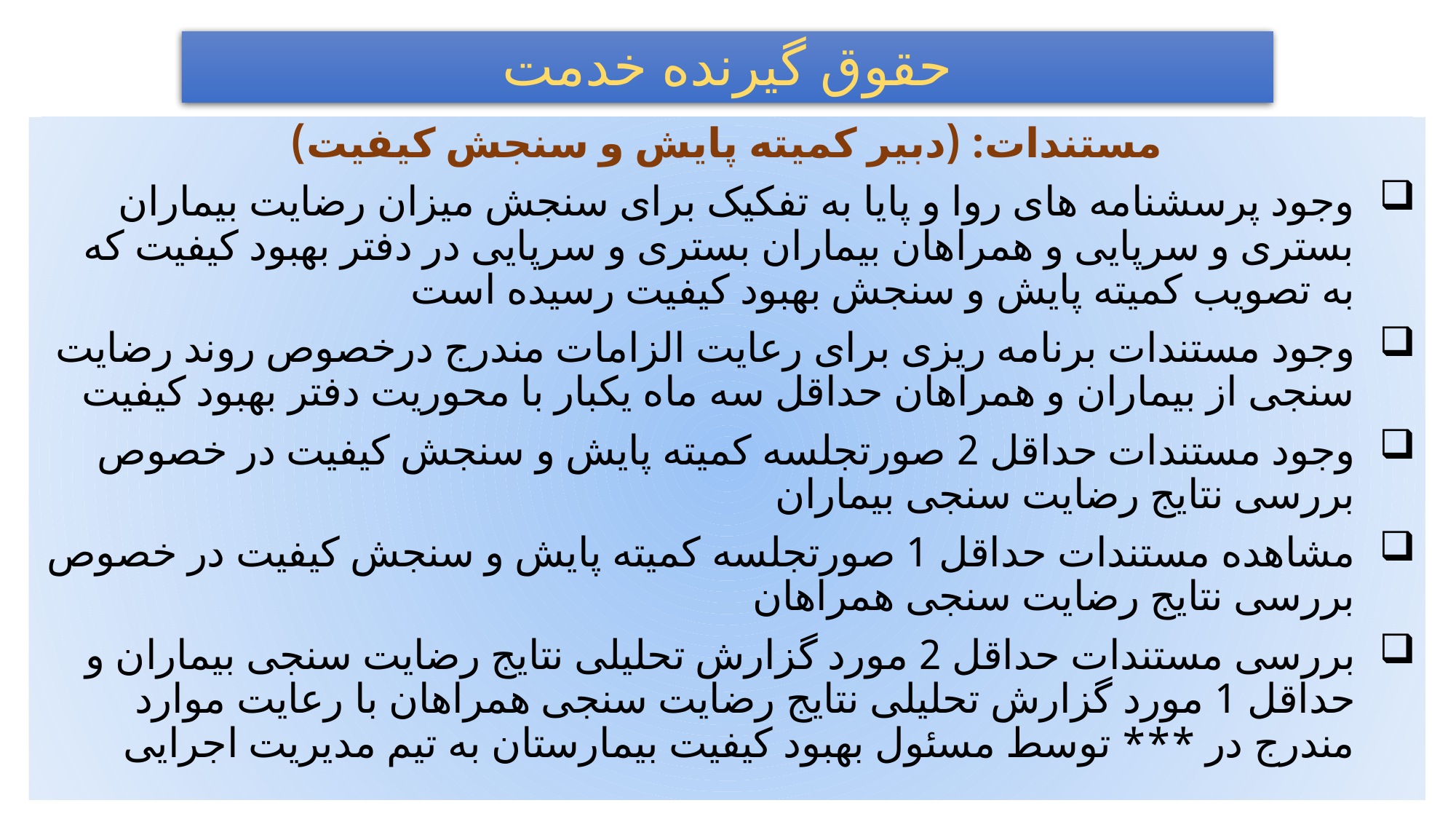

# حقوق گيرنده خدمت
مستندات: (دبیر کمیته پایش و سنجش کیفیت)
وجود پرسشنامه های روا و پایا به تفکیک برای سنجش میزان رضایت بیماران بستری و سرپایی و همراهان بیماران بستری و سرپایی در دفتر بهبود کیفیت که به تصویب کمیته پایش و سنجش بهبود کیفیت رسیده است
وجود مستندات برنامه ریزی برای رعایت الزامات مندرج درخصوص روند رضایت سنجی از بیماران و همراهان حداقل سه ماه یکبار با محوریت دفتر بهبود کیفیت
وجود مستندات حداقل 2 صورتجلسه کمیته پایش و سنجش کیفیت در خصوص بررسی نتایج رضایت سنجی بیماران
مشاهده مستندات حداقل 1 صورتجلسه کمیته پایش و سنجش کیفیت در خصوص بررسی نتایج رضایت سنجی همراهان
بررسی مستندات حداقل 2 مورد گزارش تحلیلی نتایج رضایت سنجی بیماران و حداقل 1 مورد گزارش تحلیلی نتایج رضایت سنجی همراهان با رعایت موارد مندرج در *** توسط مسئول بهبود کیفیت بیمارستان به تیم مدیریت اجرایی